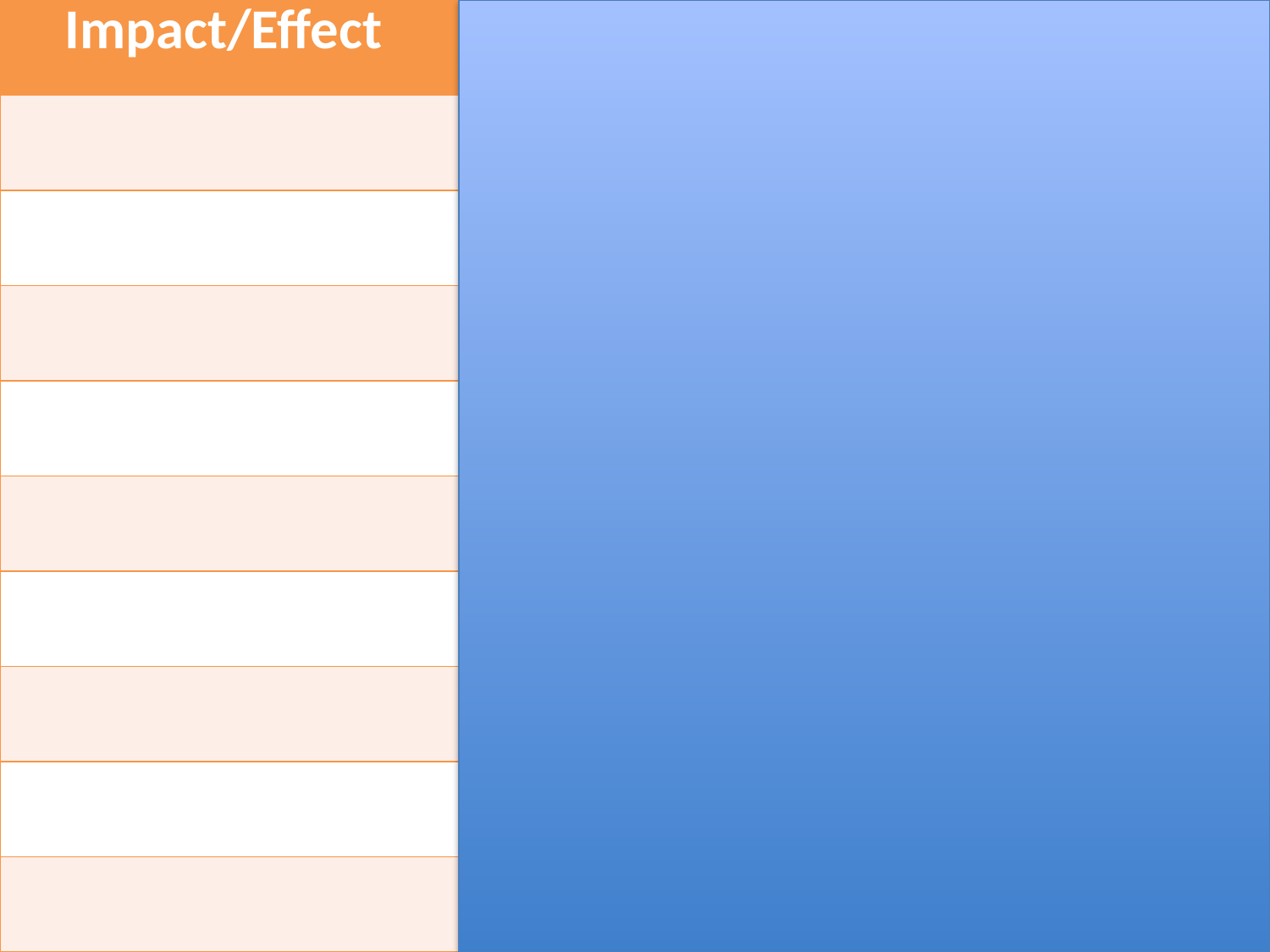

| Impact/Effect | ENVIRONMENT | Solution |
| --- | --- | --- |
|  |  |  |
|  |  |  |
|  |  |  |
|  |  |  |
|  |  |  |
|  |  |  |
|  |  |  |
|  |  |  |
|  |  |  |